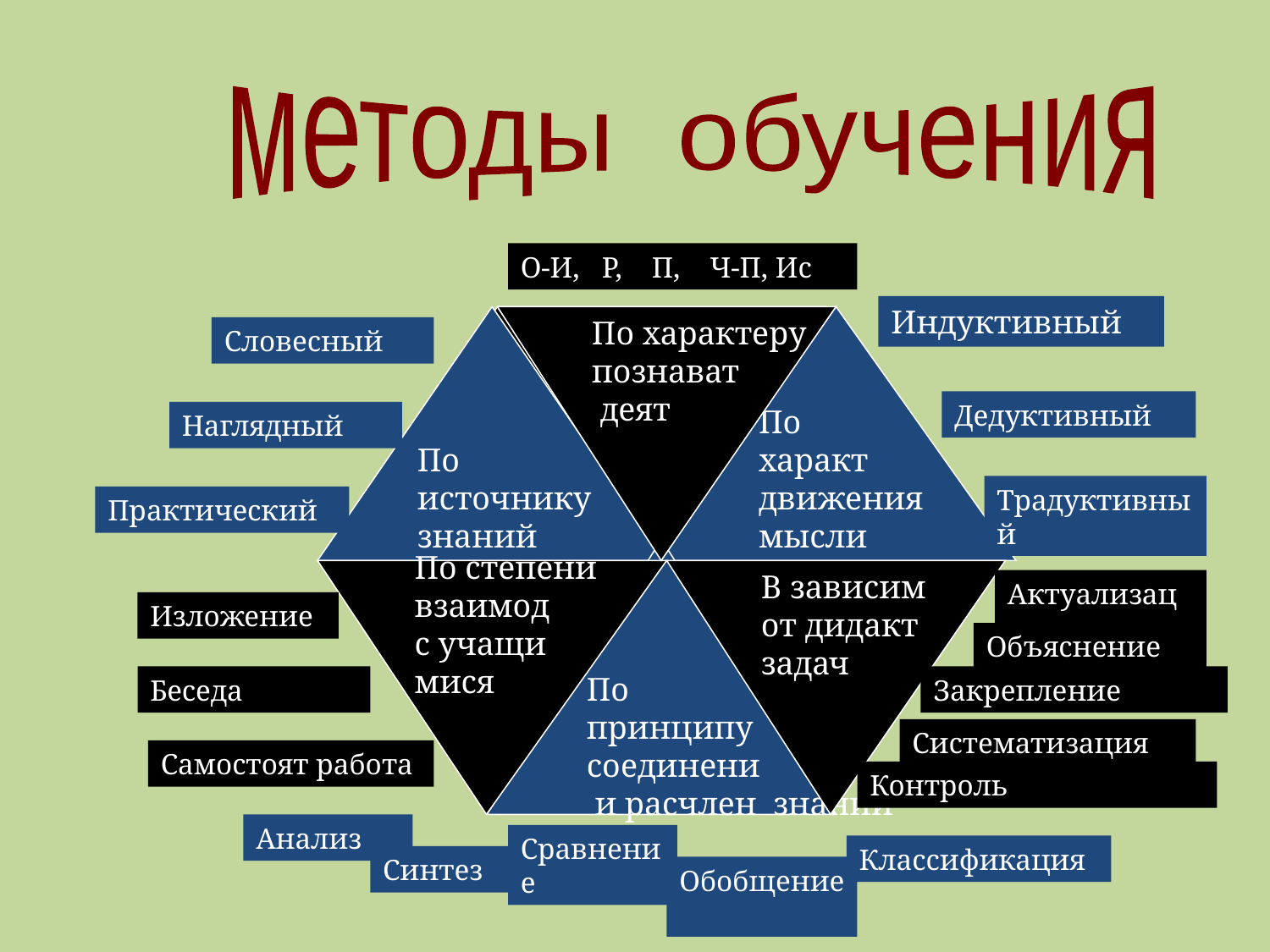

#
методы  обучения
О-И,   Р,    П,    Ч-П, Ис
Индуктивный

По
источнику
знаний

По характеру
познават
 деят
По
характ
движения
мысли

Словесный

Дедуктивный
Наглядный
Традуктивный
Практический
По
принципу
соединени
 и расчлен  знаний

По степени
взаимод
с учащи
мися

В зависим
от дидакт
задач

Актуализация
Изложение
Объяснение
Беседа
Закрепление
Систематизация

Самостоят работа
Контроль
Анализ
Сравнение
Классификация
Синтез
Обобщение